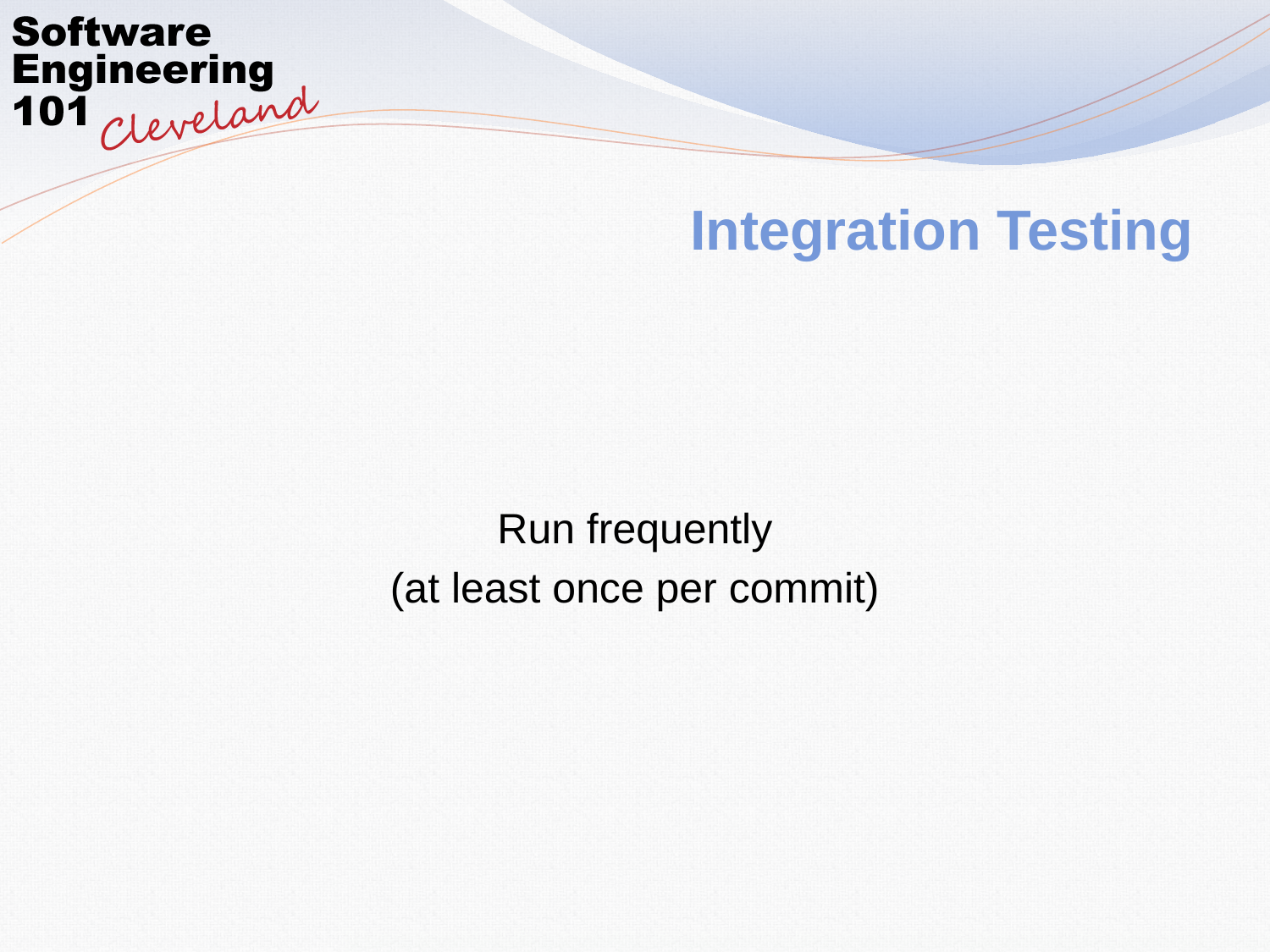

# Integration Testing

Run frequently
(at least once per commit)